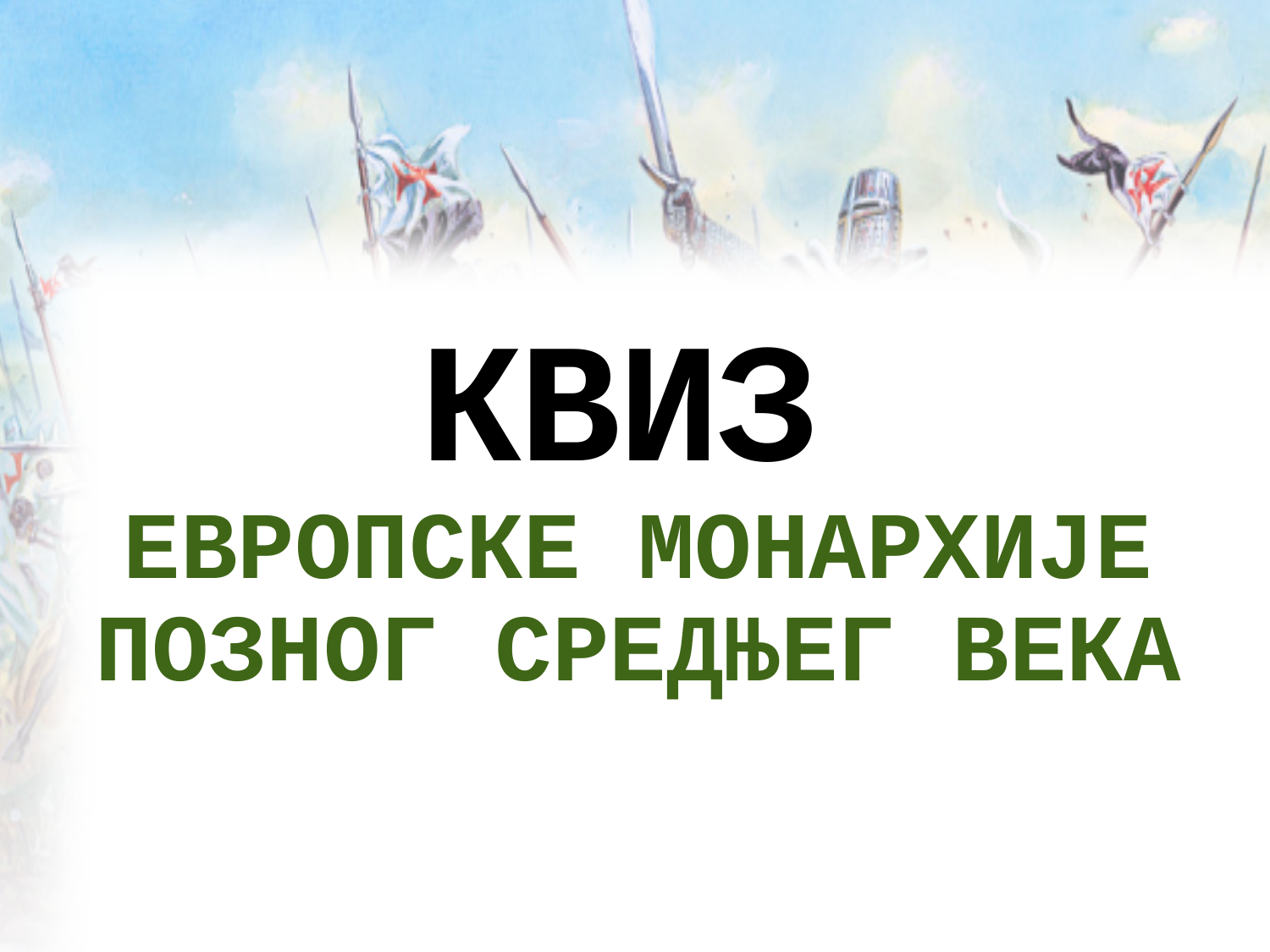

# КВИЗ
ЕВРОПСКЕ МОНАРХИЈЕ ПОЗНОГ СРЕДЊЕГ ВЕКА